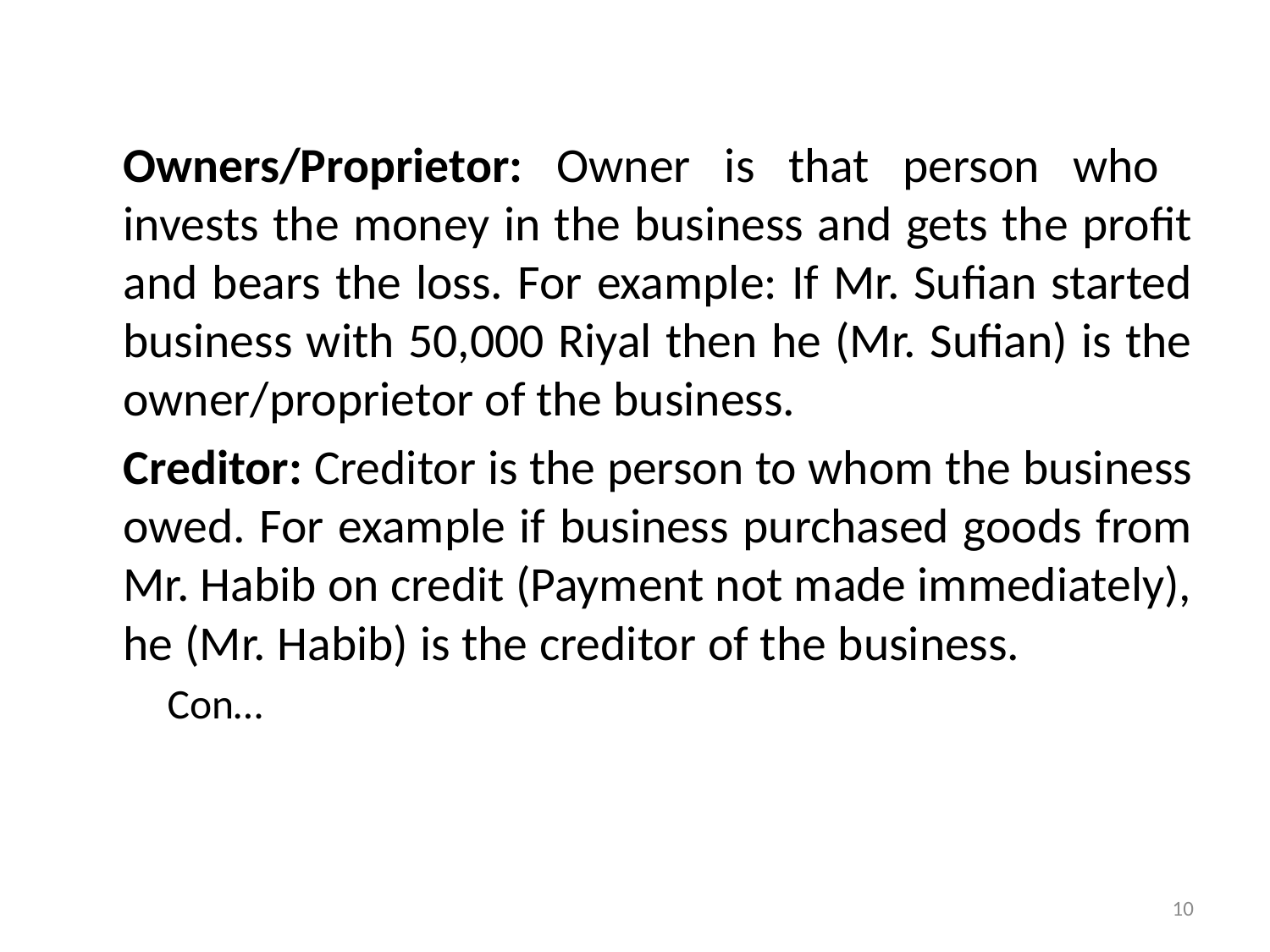

Owners/Proprietor: Owner is that person who  invests the money in the business and gets the profit and bears the loss. For example: If Mr. Sufian started business with 50,000 Riyal then he (Mr. Sufian) is the owner/proprietor of the business.
	Creditor: Creditor is the person to whom the business owed. For example if business purchased goods from Mr. Habib on credit (Payment not made immediately), he (Mr. Habib) is the creditor of the business. 														          Con…
10